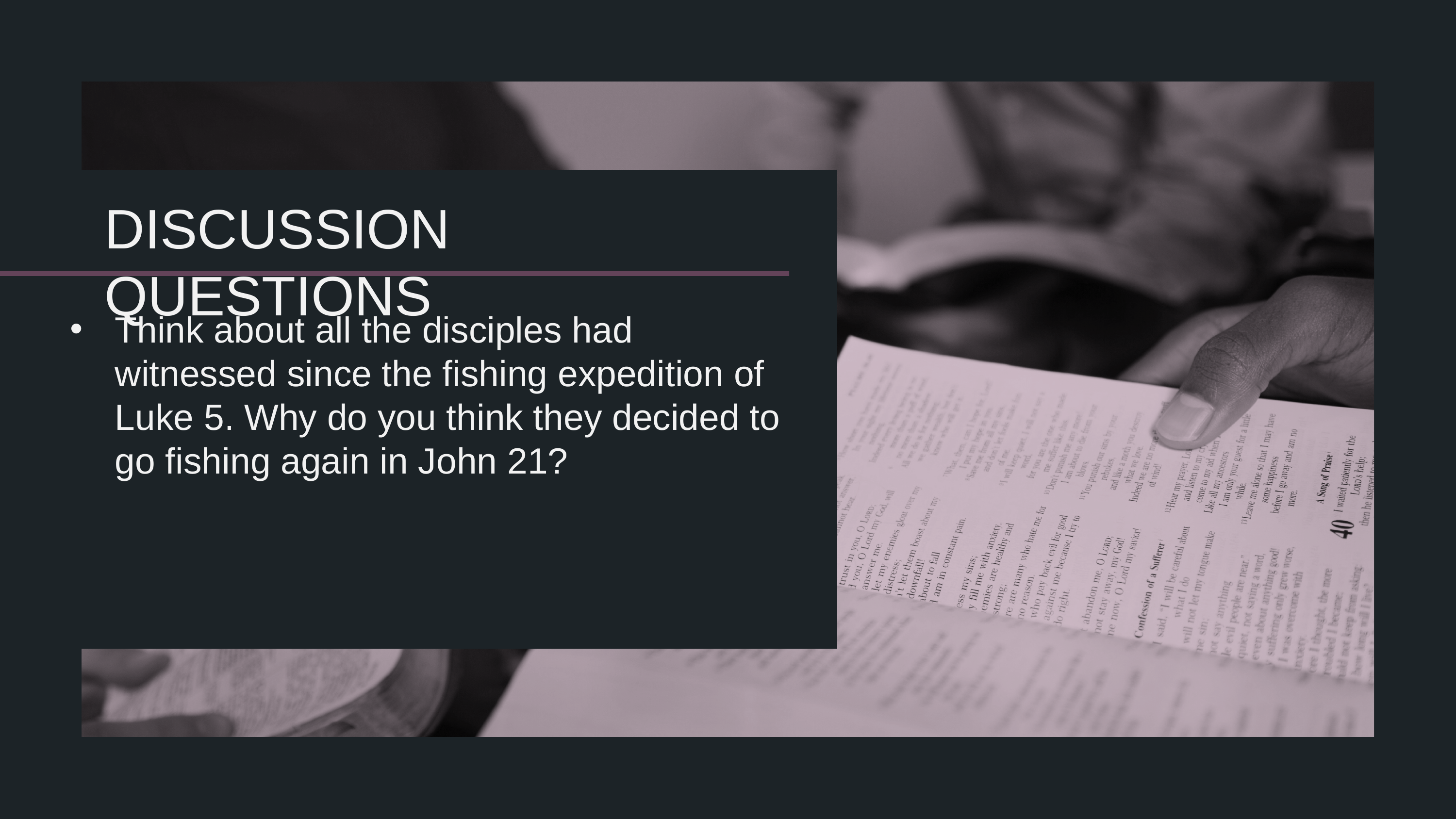

Think about all the disciples had witnessed since the fishing expedition of Luke 5. Why do you think they decided to go fishing again in John 21?